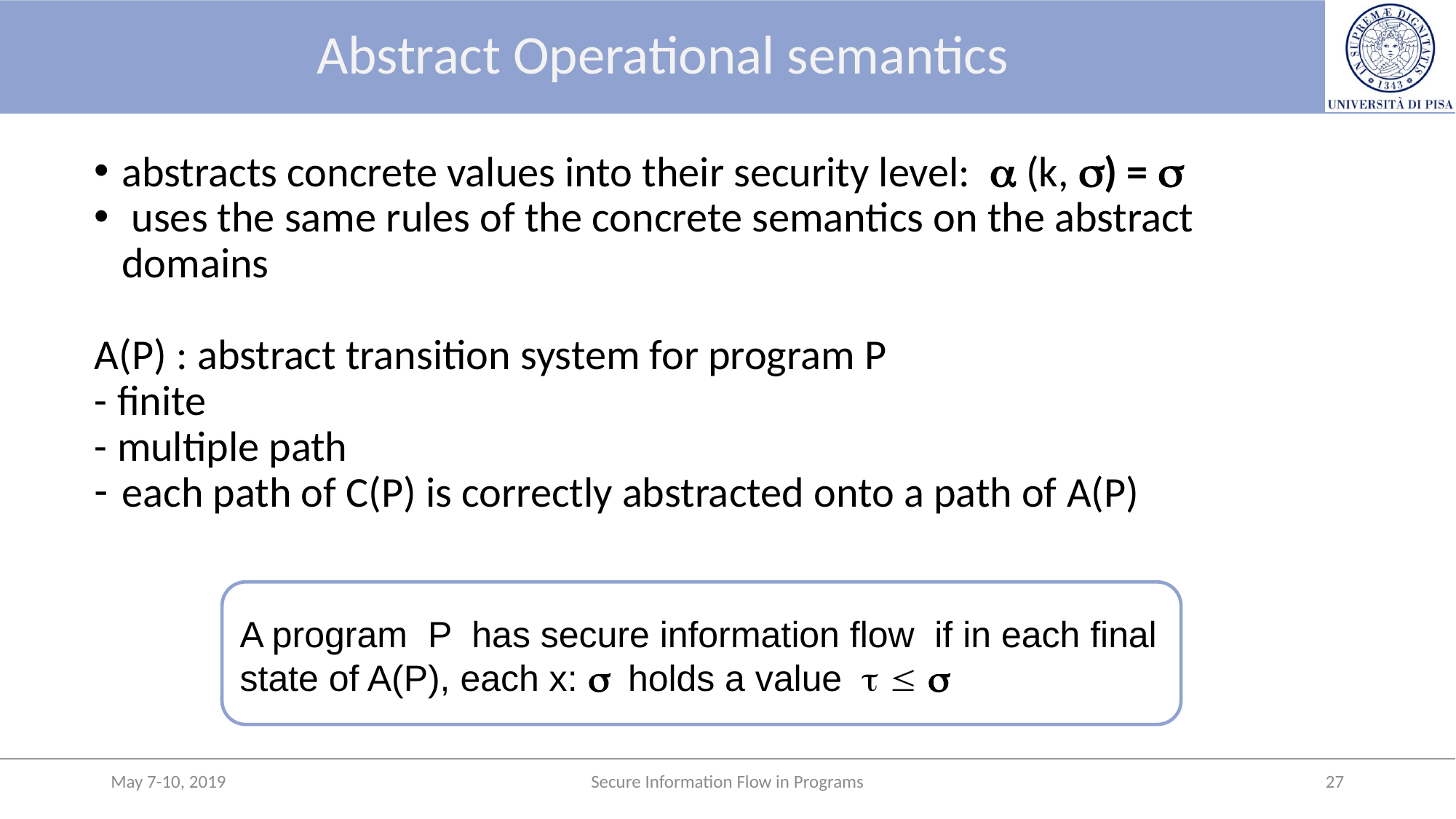

# Abstract Operational semantics
abstracts concrete values into their security level:  α (k, σ) = σ
 uses the same rules of the concrete semantics on the abstract domains

A(P) : abstract transition system for program P
- finite
- multiple path
each path of C(P) is correctly abstracted onto a path of A(P)

A program  P  has secure information flow  if in each final state of A(P), each x: σ  holds a value  τ ≤ σ
May 7-10, 2019
Secure Information Flow in Programs
27